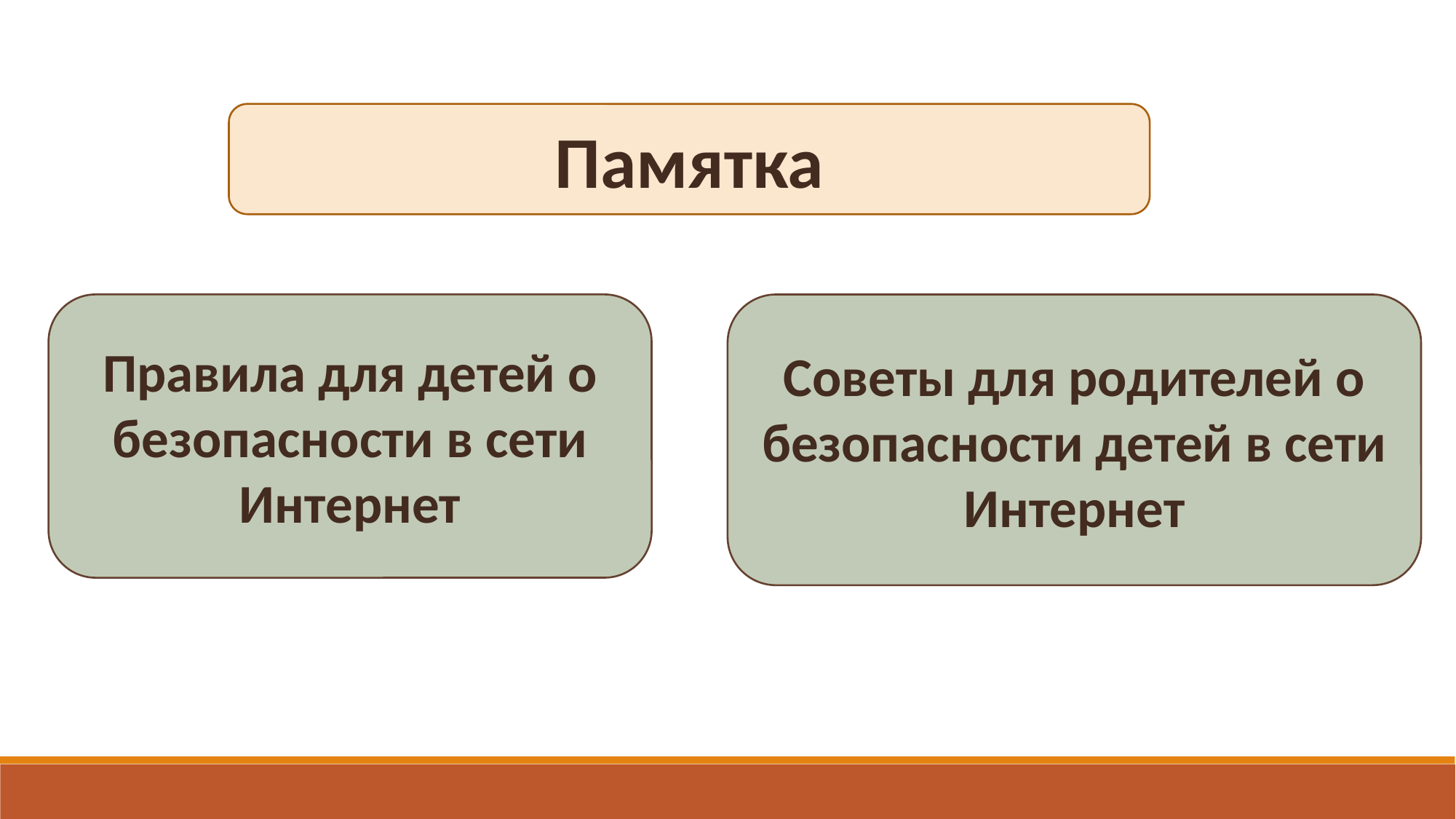

Памятка
Правила для детей о безопасности в сети Интернет
Советы для родителей о безопасности детей в сети Интернет